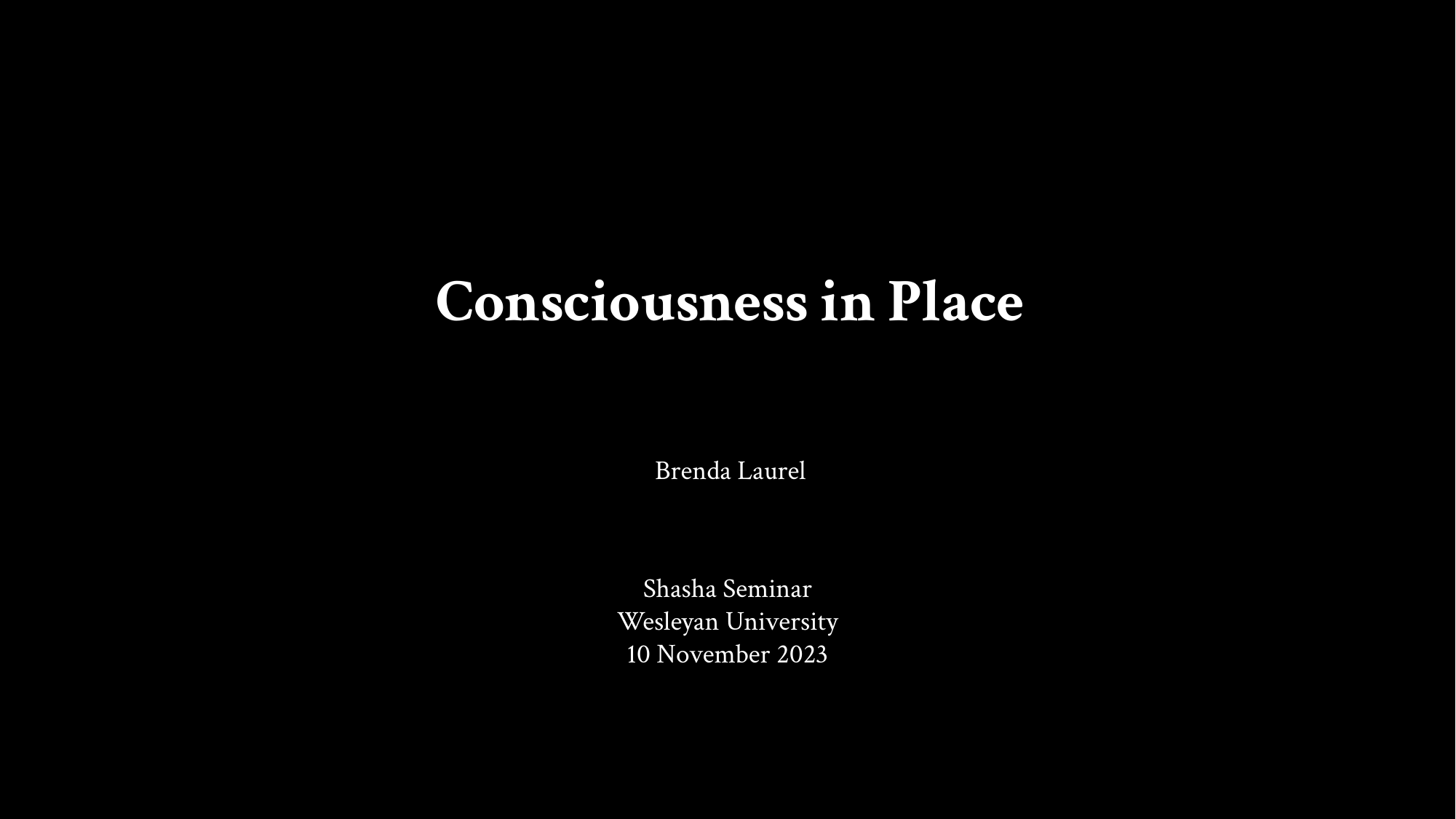

Consciousness in Place
Brenda Laurel
Shasha Seminar
Wesleyan University
10 November 2023